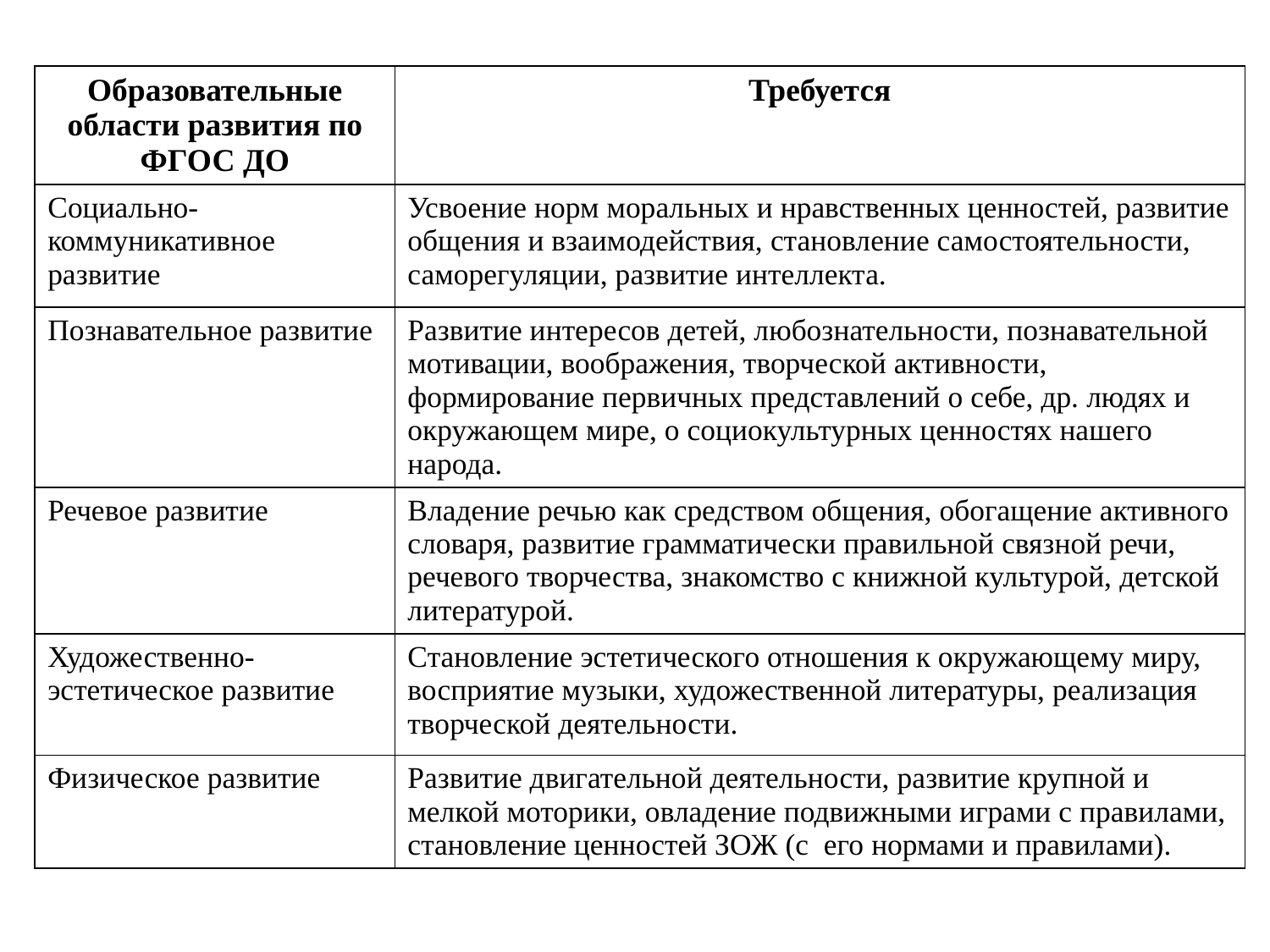

| Образовательные области развития по ФГОС ДО | Требуется |
| --- | --- |
| Социально-коммуникативное развитие | Усвоение норм моральных и нравственных ценностей, развитие общения и взаимодействия, становление самостоятельности, саморегуляции, развитие интеллекта. |
| Познавательное развитие | Развитие интересов детей, любознательности, познавательной мотивации, воображения, творческой активности, формирование первичных представлений о себе, др. людях и окружающем мире, о социокультурных ценностях нашего народа. |
| Речевое развитие | Владение речью как средством общения, обогащение активного словаря, развитие грамматически правильной связной речи, речевого творчества, знакомство с книжной культурой, детской литературой. |
| Художественно-эстетическое развитие | Становление эстетического отношения к окружающему миру, восприятие музыки, художественной литературы, реализация творческой деятельности. |
| Физическое развитие | Развитие двигательной деятельности, развитие крупной и мелкой моторики, овладение подвижными играми с правилами, становление ценностей ЗОЖ (с его нормами и правилами). |